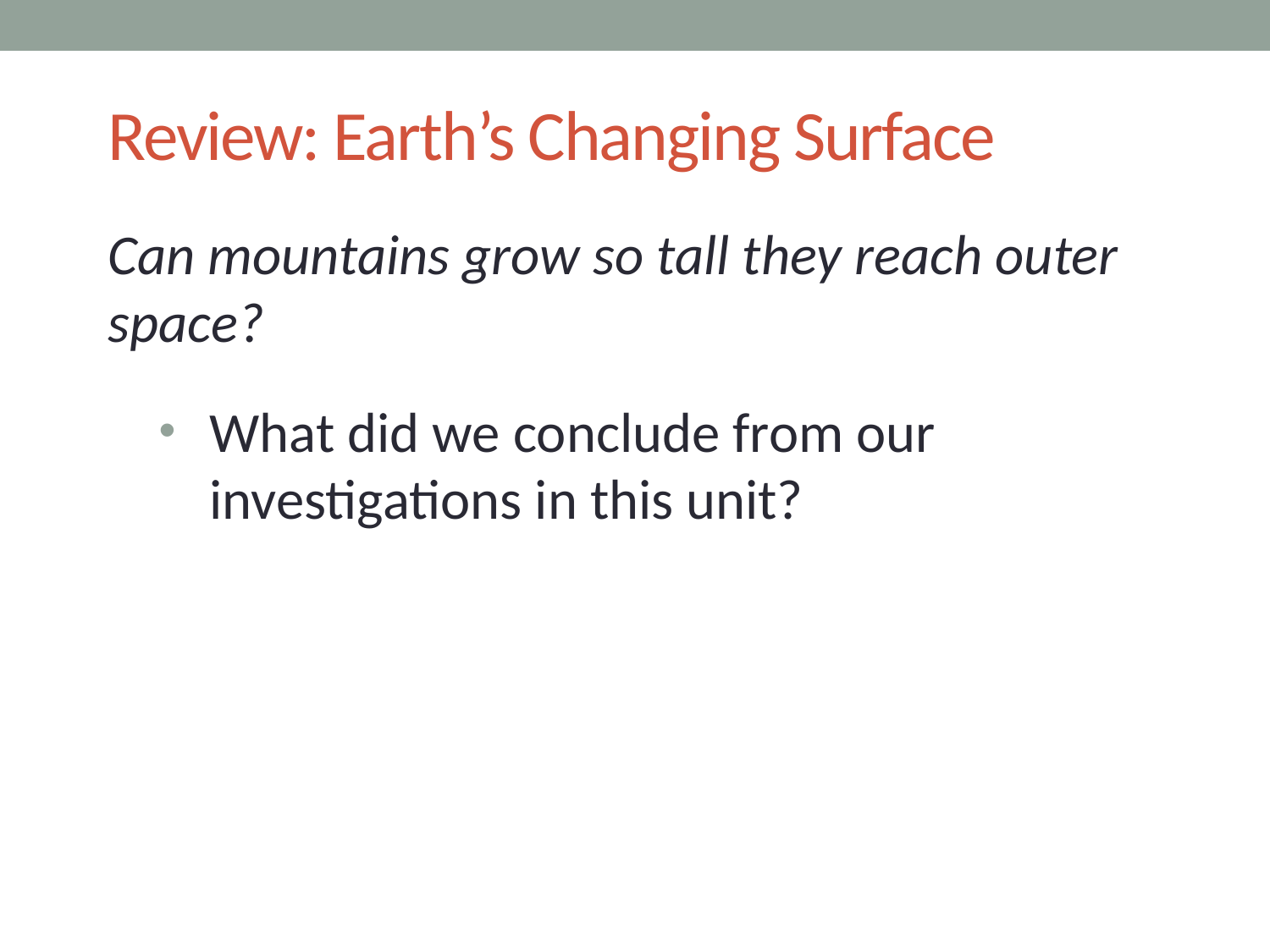

# Review: Earth’s Changing Surface
Can mountains grow so tall they reach outer space?
What did we conclude from our investigations in this unit?